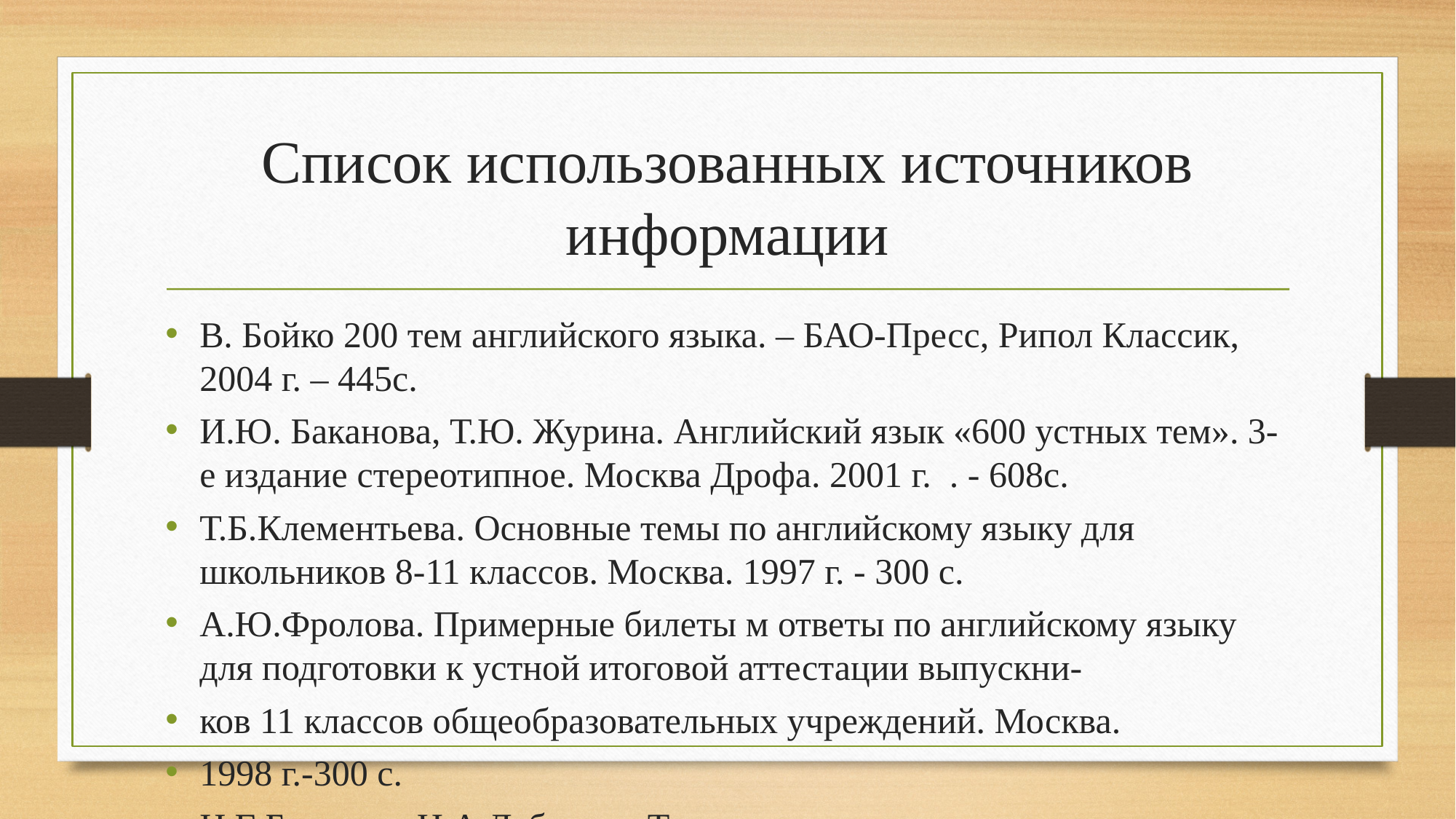

# Список использованных источников информации

В. Бойко 200 тем английского языка. – БАО-Пресс, Рипол Классик, 2004 г. – 445с.
И.Ю. Баканова, Т.Ю. Журина. Английский язык «600 устных тем». 3-е издание стереотипное. Москва Дрофа. 2001 г.  . - 608с.
Т.Б.Клементьева. Основные темы по английскому языку для школьников 8-11 классов. Москва. 1997 г. - 300 с.
А.Ю.Фролова. Примерные билеты м ответы по английскому языку для подготовки к устной итоговой аттестации выпускни-
ков 11 классов общеобразовательных учреждений. Москва.
1998 г.-300 с.
Н.Г Брюсова, Н.А.Лебедева. Тексты для устных ответов и
письменных работ на английском языке 5-11 кл. Москва.
1997 г. - 250 с.
http://www.charliechaplin.com/
https://ru.wikipedia.org/